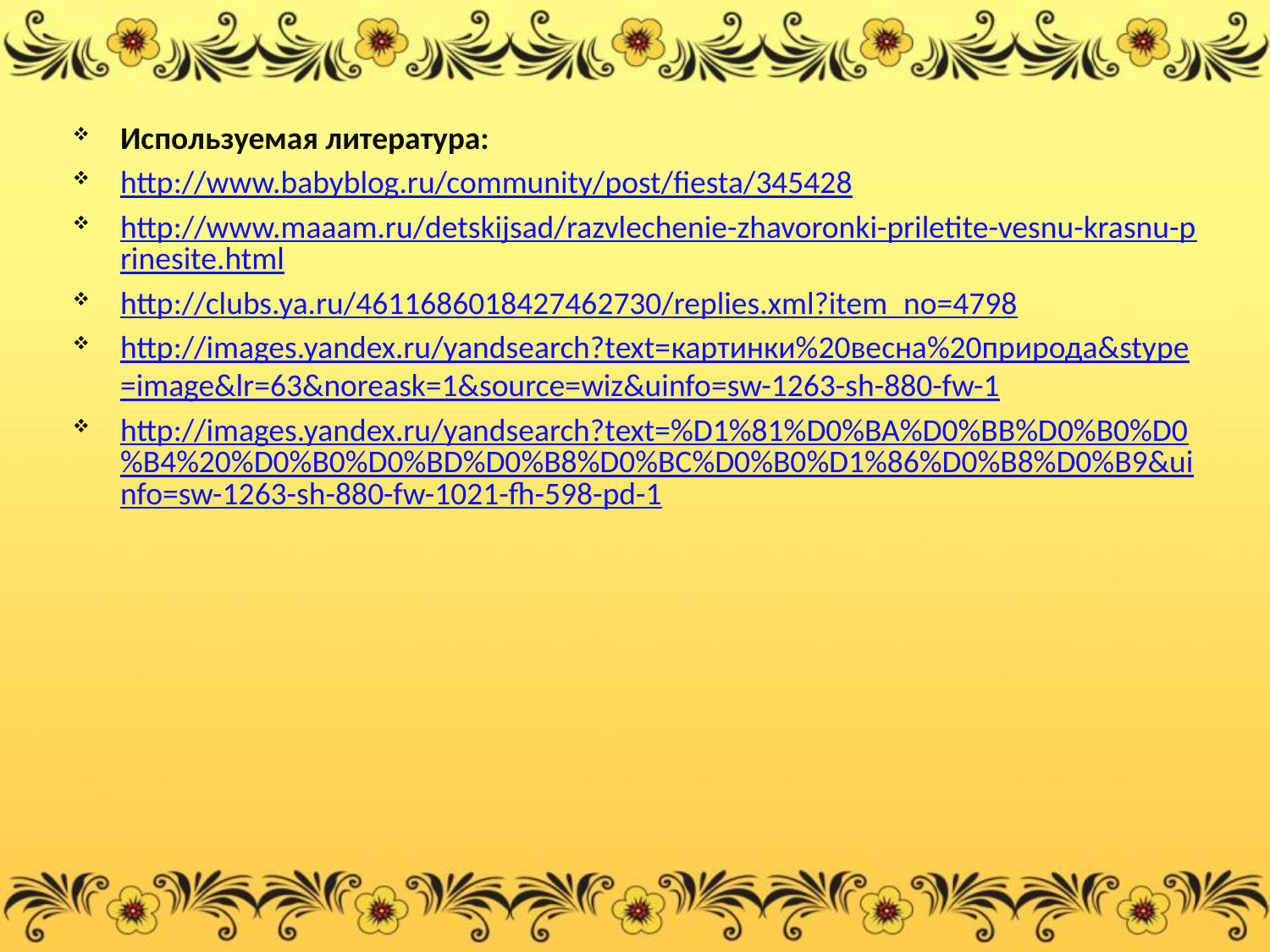

Используемая литература:
http://www.babyblog.ru/community/post/fiesta/345428
http://www.maaam.ru/detskijsad/razvlechenie-zhavoronki-priletite-vesnu-krasnu-prinesite.html
http://clubs.ya.ru/4611686018427462730/replies.xml?item_no=4798
http://images.yandex.ru/yandsearch?text=картинки%20весна%20природа&stype=image&lr=63&noreask=1&source=wiz&uinfo=sw-1263-sh-880-fw-1
http://images.yandex.ru/yandsearch?text=%D1%81%D0%BA%D0%BB%D0%B0%D0%B4%20%D0%B0%D0%BD%D0%B8%D0%BC%D0%B0%D1%86%D0%B8%D0%B9&uinfo=sw-1263-sh-880-fw-1021-fh-598-pd-1